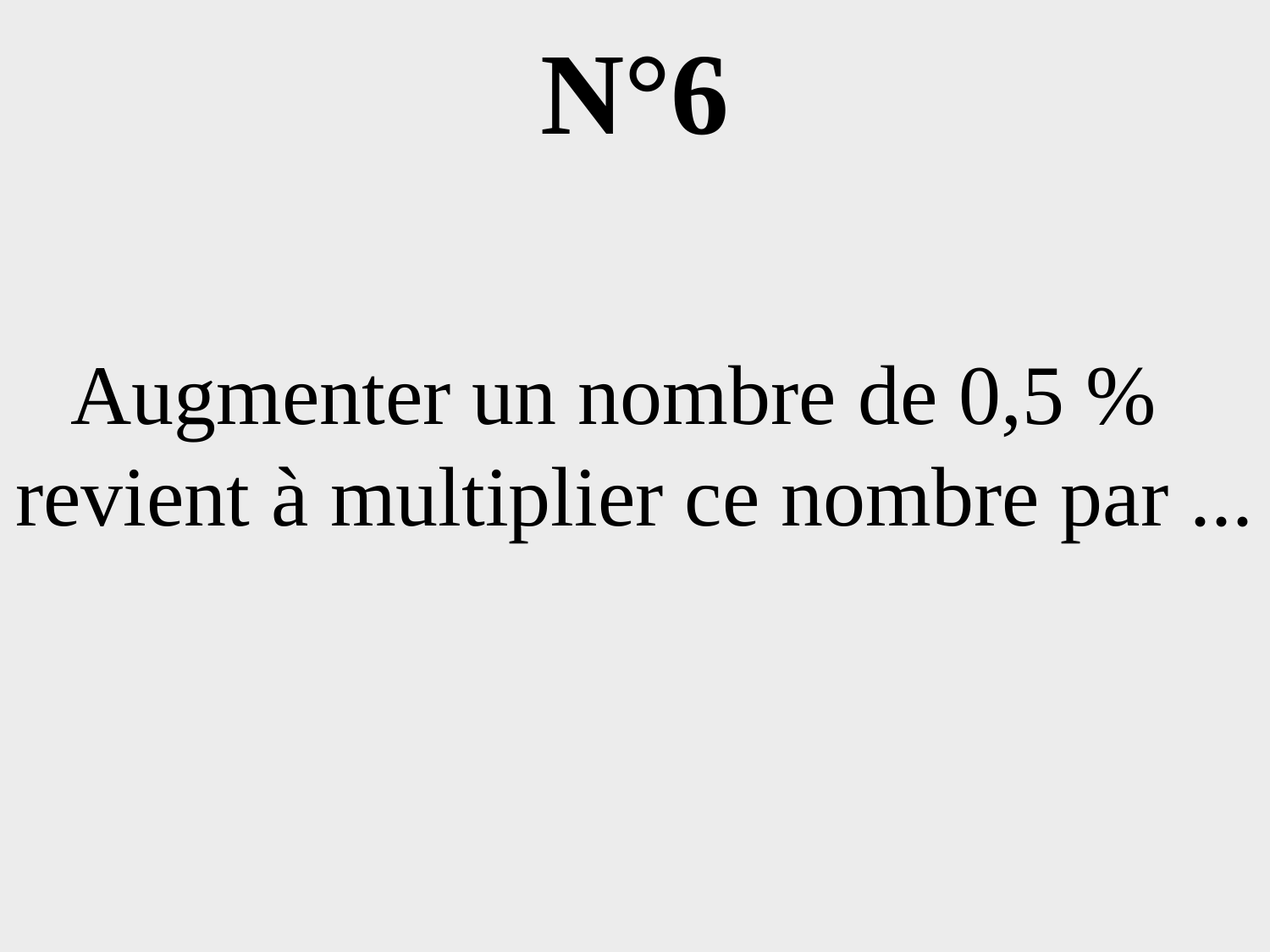

# N°6
Augmenter un nombre de 0,5 %
revient à multiplier ce nombre par ...